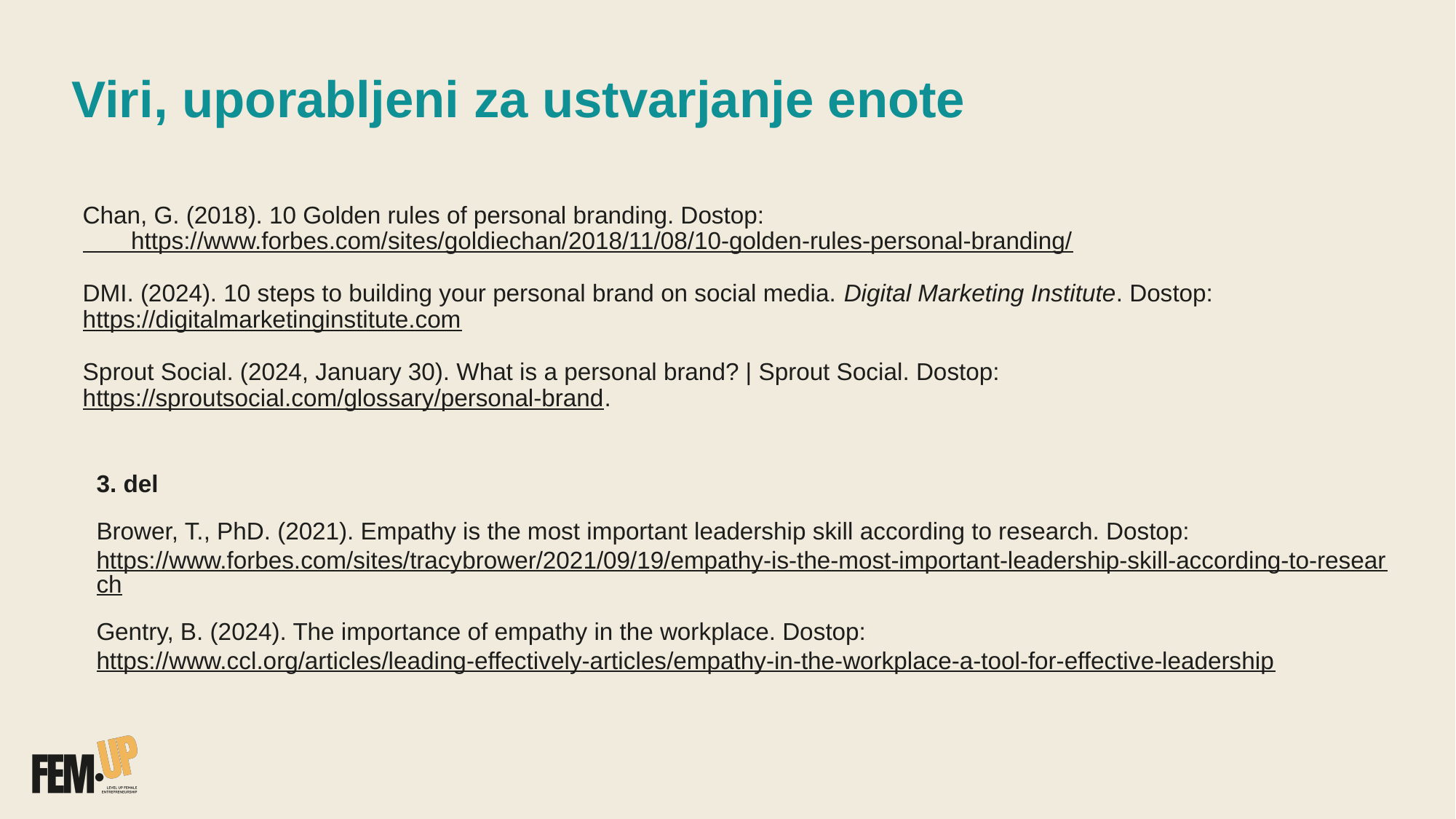

# Viri, uporabljeni za ustvarjanje enote

Chan, G. (2018). 10 Golden rules of personal branding. Dostop:    https://www.forbes.com/sites/goldiechan/2018/11/08/10-golden-rules-personal-branding/

DMI. (2024). 10 steps to building your personal brand on social media. Digital Marketing Institute. Dostop: https://digitalmarketinginstitute.com

Sprout Social. (2024, January 30). What is a personal brand? | Sprout Social. Dostop: https://sproutsocial.com/glossary/personal-brand.

3. del
Brower, T., PhD. (2021). Empathy is the most important leadership skill according to research. Dostop: https://www.forbes.com/sites/tracybrower/2021/09/19/empathy-is-the-most-important-leadership-skill-according-to-research
Gentry, B. (2024). The importance of empathy in the workplace. Dostop: https://www.ccl.org/articles/leading-effectively-articles/empathy-in-the-workplace-a-tool-for-effective-leadership